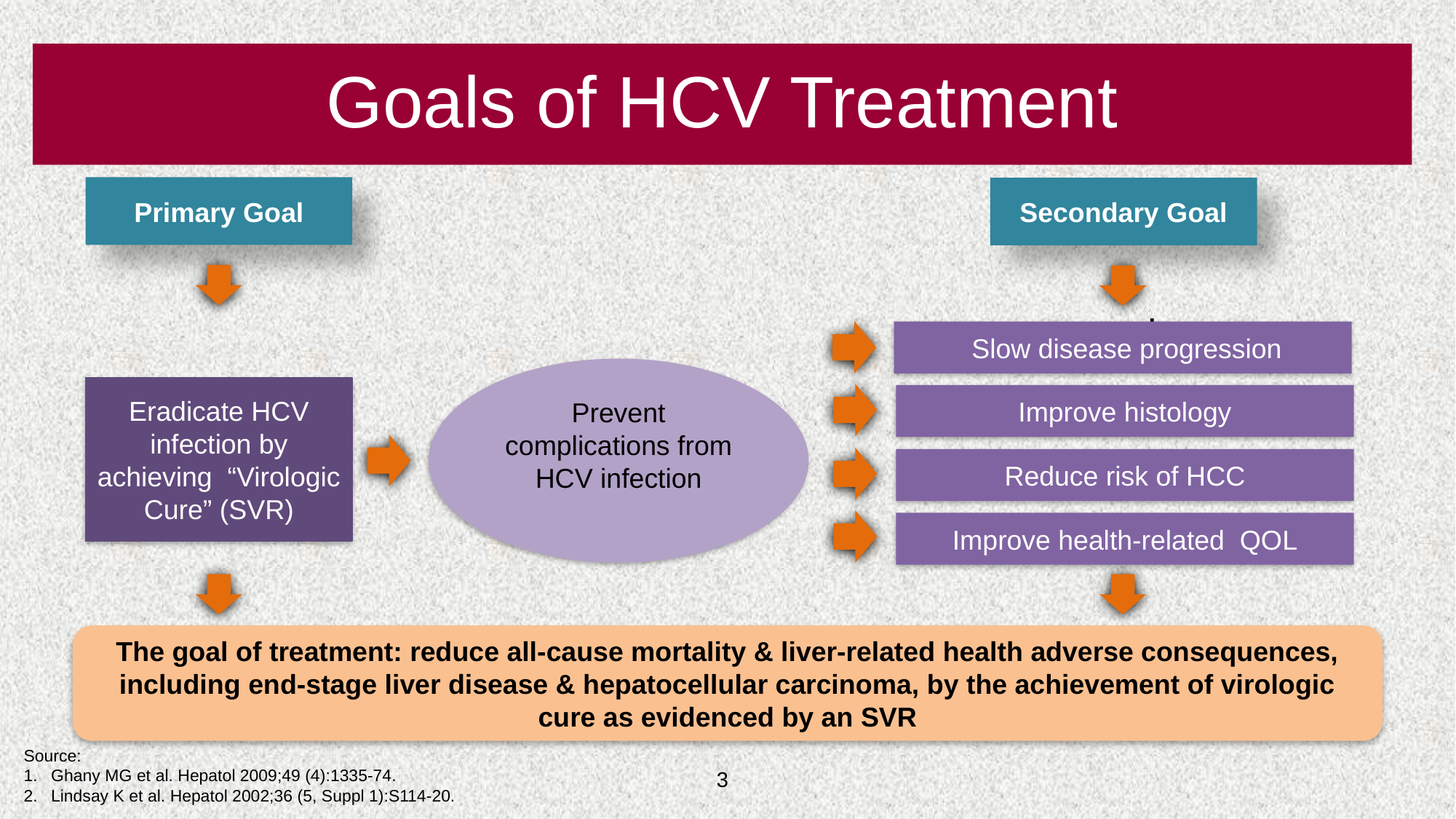

Goals of HCV Treatment
Primary Goal
Secondary Goal

 Slow disease progression
Prevent complications from HCV infection

Eradicate HCV infection by achieving  “Virologic Cure” (SVR)

Improve histology

Reduce risk of HCC

Improve health-related  QOL

The goal of treatment: reduce all-cause mortality & liver-related health adverse consequences, including end-stage liver disease & hepatocellular carcinoma, by the achievement of virologic cure as evidenced by an SVR
Source:
Ghany MG et al. Hepatol 2009;49 (4):1335-74.
Lindsay K et al. Hepatol 2002;36 (5, Suppl 1):S114-20.
3